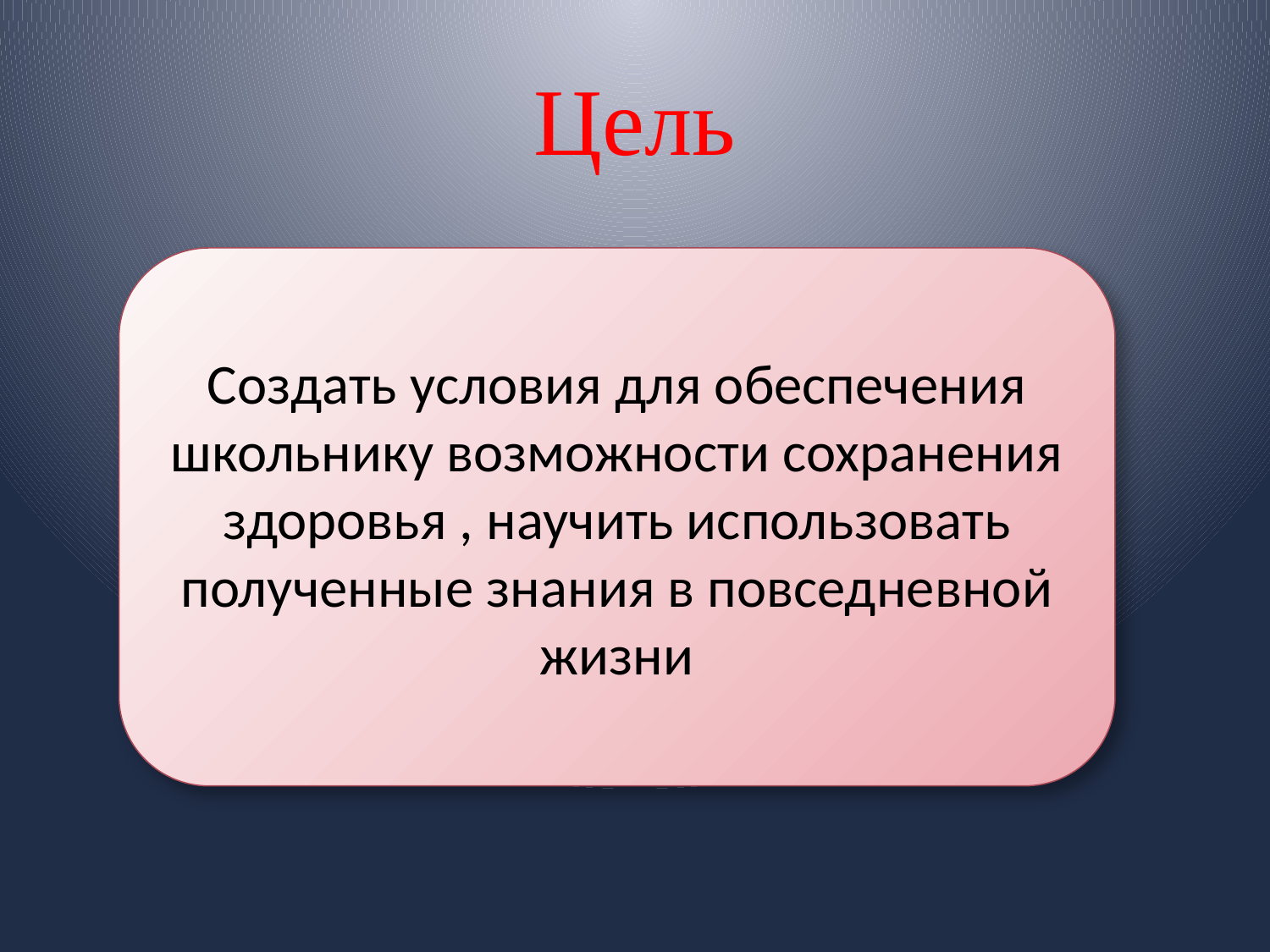

# Цель

Создать условия для обеспечения школьнику возможности сохранения здоровья , научить использовать полученные знания в повседневной жизни